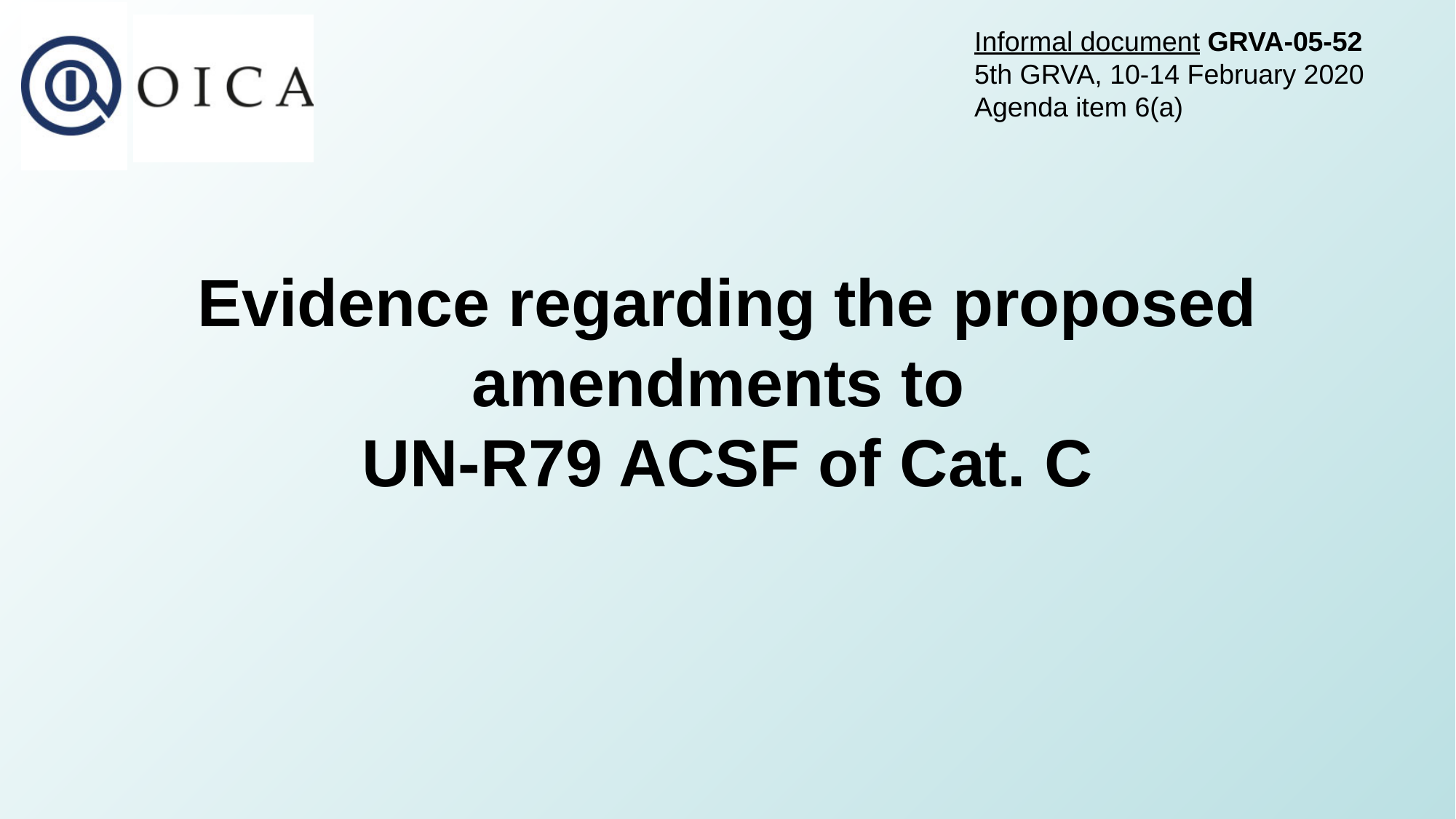

Informal document GRVA-05-52
5th GRVA, 10-14 February 2020
Agenda item 6(a)
# Evidence regarding the proposed amendments to UN-R79 ACSF of Cat. C